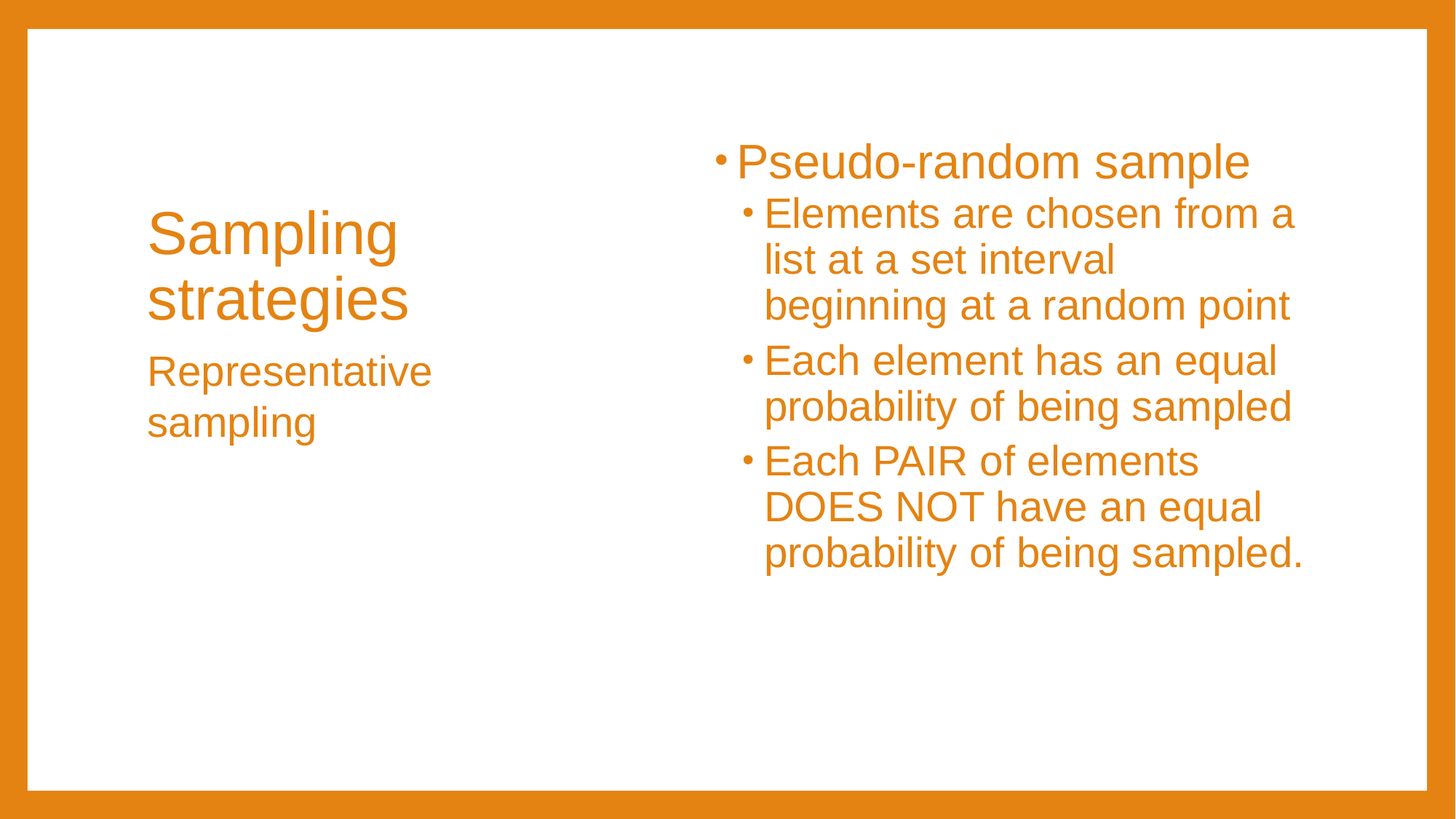

# Sampling strategies
Pseudo-random sample
Elements are chosen from a list at a set interval beginning at a random point
Each element has an equal probability of being sampled
Each PAIR of elements DOES NOT have an equal probability of being sampled.
Representative sampling